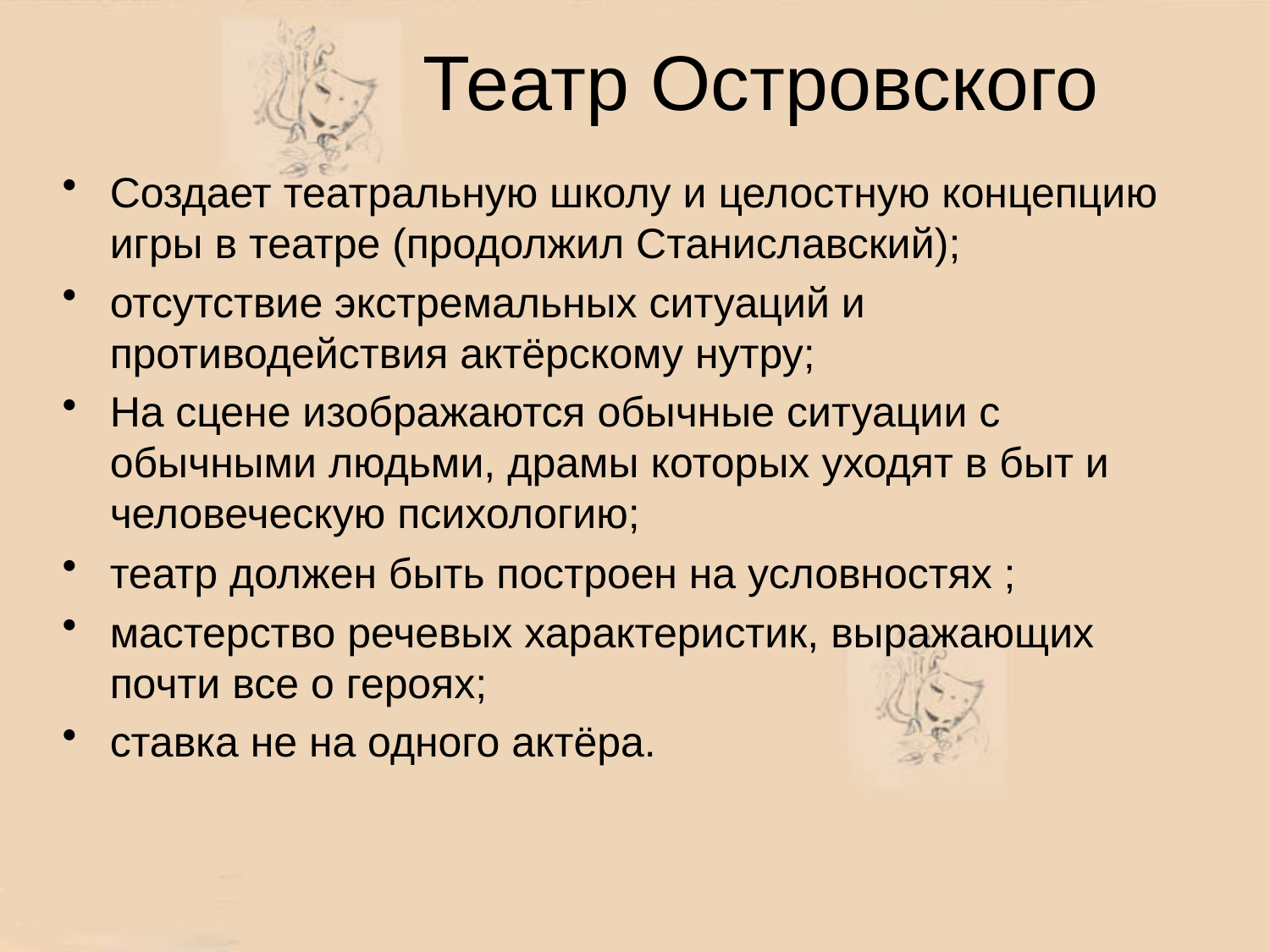

# Театр Островского
Создает театральную школу и целостную концепцию игры в театре (продолжил Станиславский);
отсутствие экстремальных ситуаций и противодействия актёрскому нутру;
На сцене изображаются обычные ситуации с обычными людьми, драмы которых уходят в быт и человеческую психологию;
театр должен быть построен на условностях ;
мастерство речевых характеристик, выражающих почти все о героях;
ставка не на одного актёра.